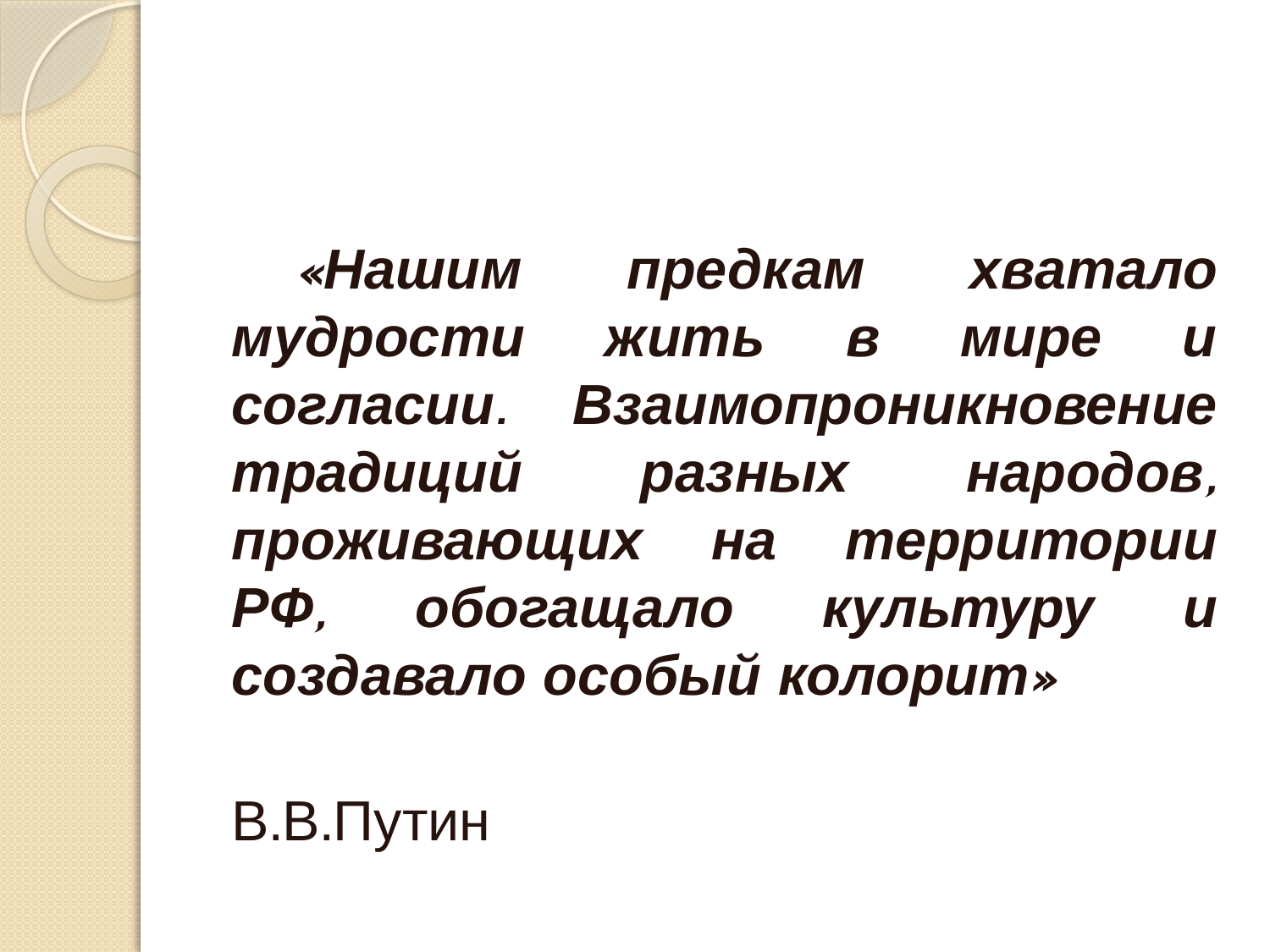

«Нашим предкам хватало мудрости жить в мире и согласии. Взаимопроникновение традиций разных народов, проживающих на территории РФ, обогащало культуру и создавало особый колорит»
                                                        В.В.Путин